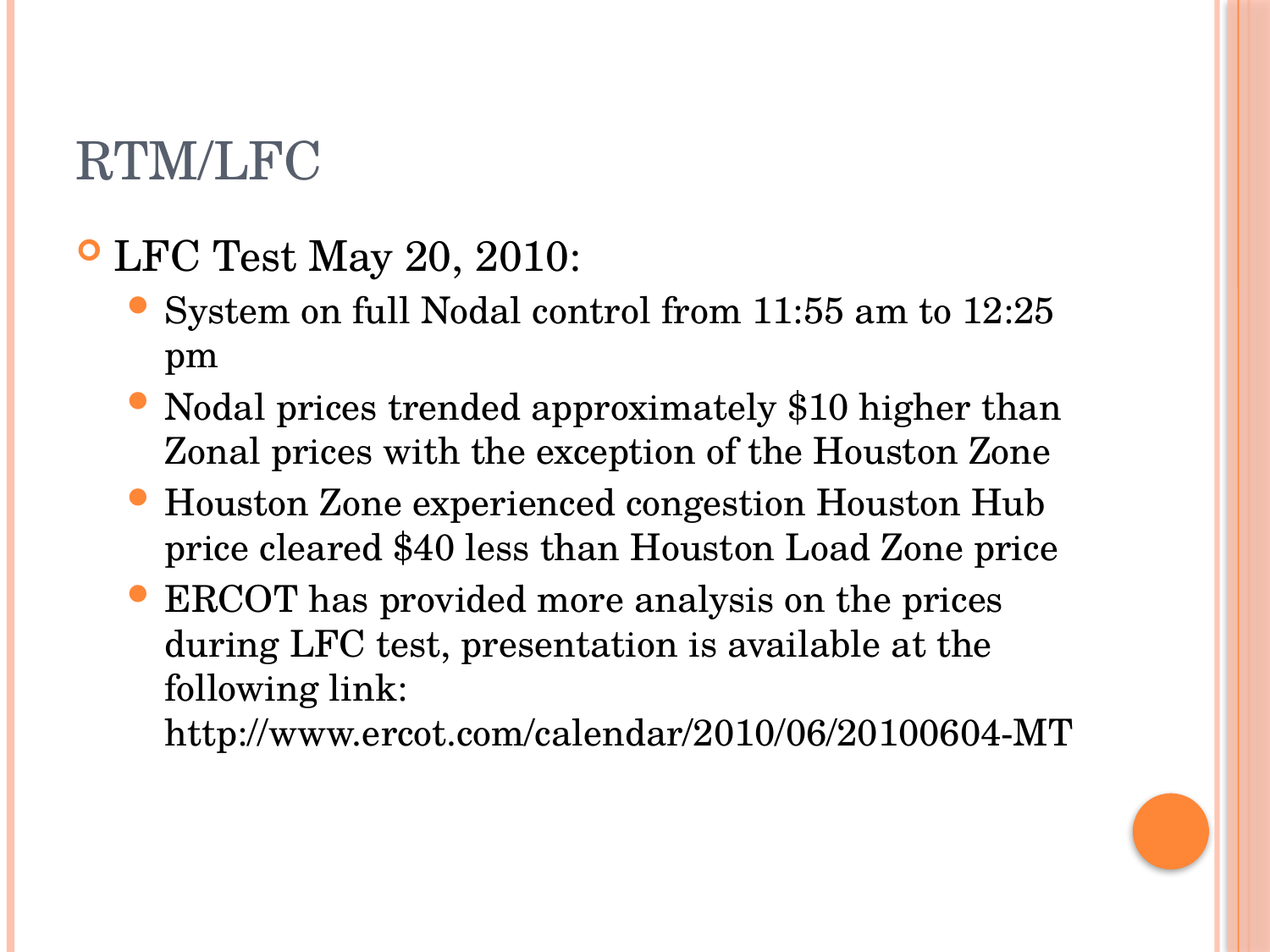

# RTM/LFC
LFC Test May 20, 2010:
System on full Nodal control from 11:55 am to 12:25 pm
Nodal prices trended approximately $10 higher than Zonal prices with the exception of the Houston Zone
Houston Zone experienced congestion Houston Hub price cleared $40 less than Houston Load Zone price
ERCOT has provided more analysis on the prices during LFC test, presentation is available at the following link: http://www.ercot.com/calendar/2010/06/20100604-MT